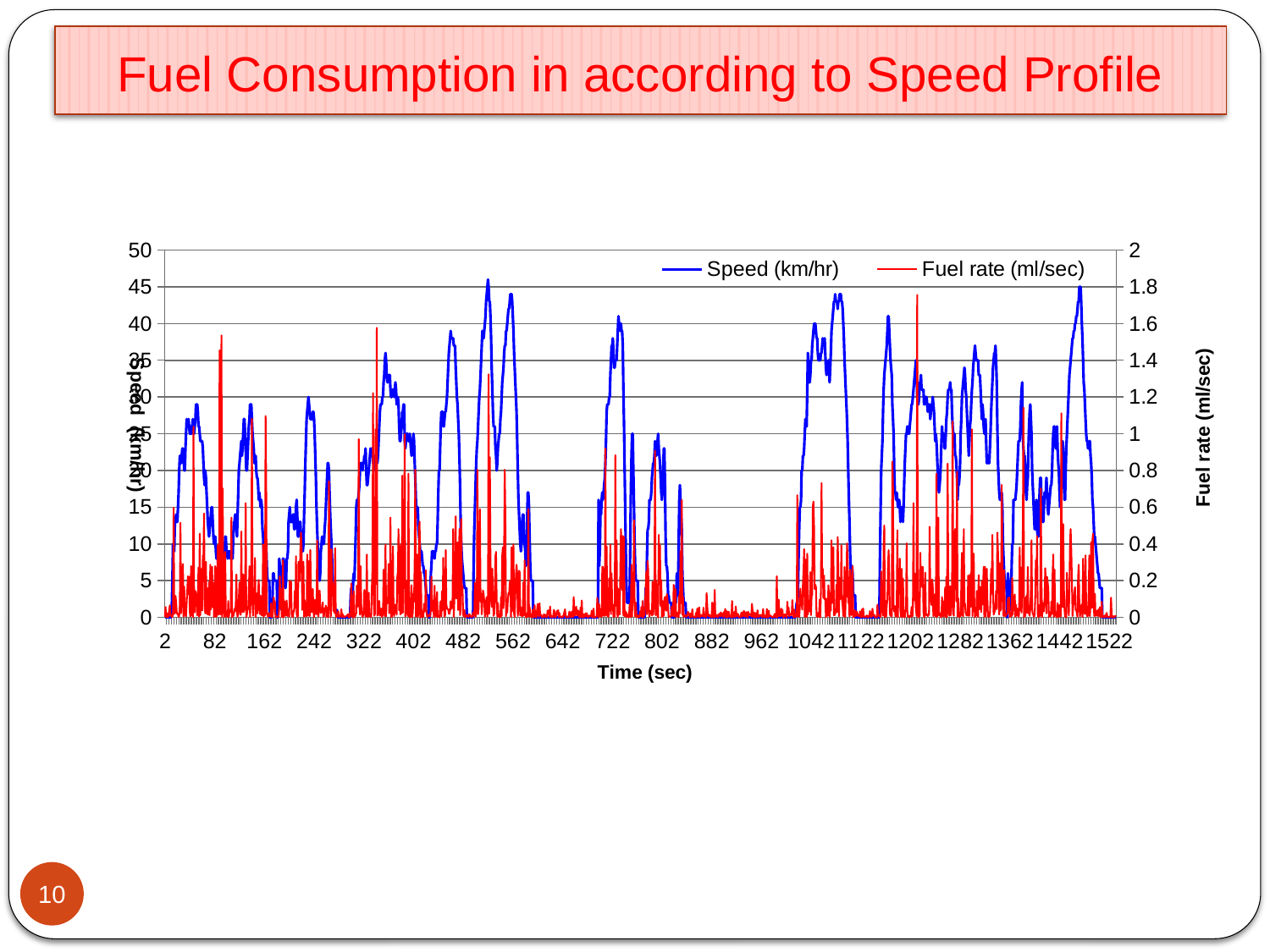

Fuel Consumption in according to Speed Profile

### Chart

| Category |  |  |
|---|---|---|
10